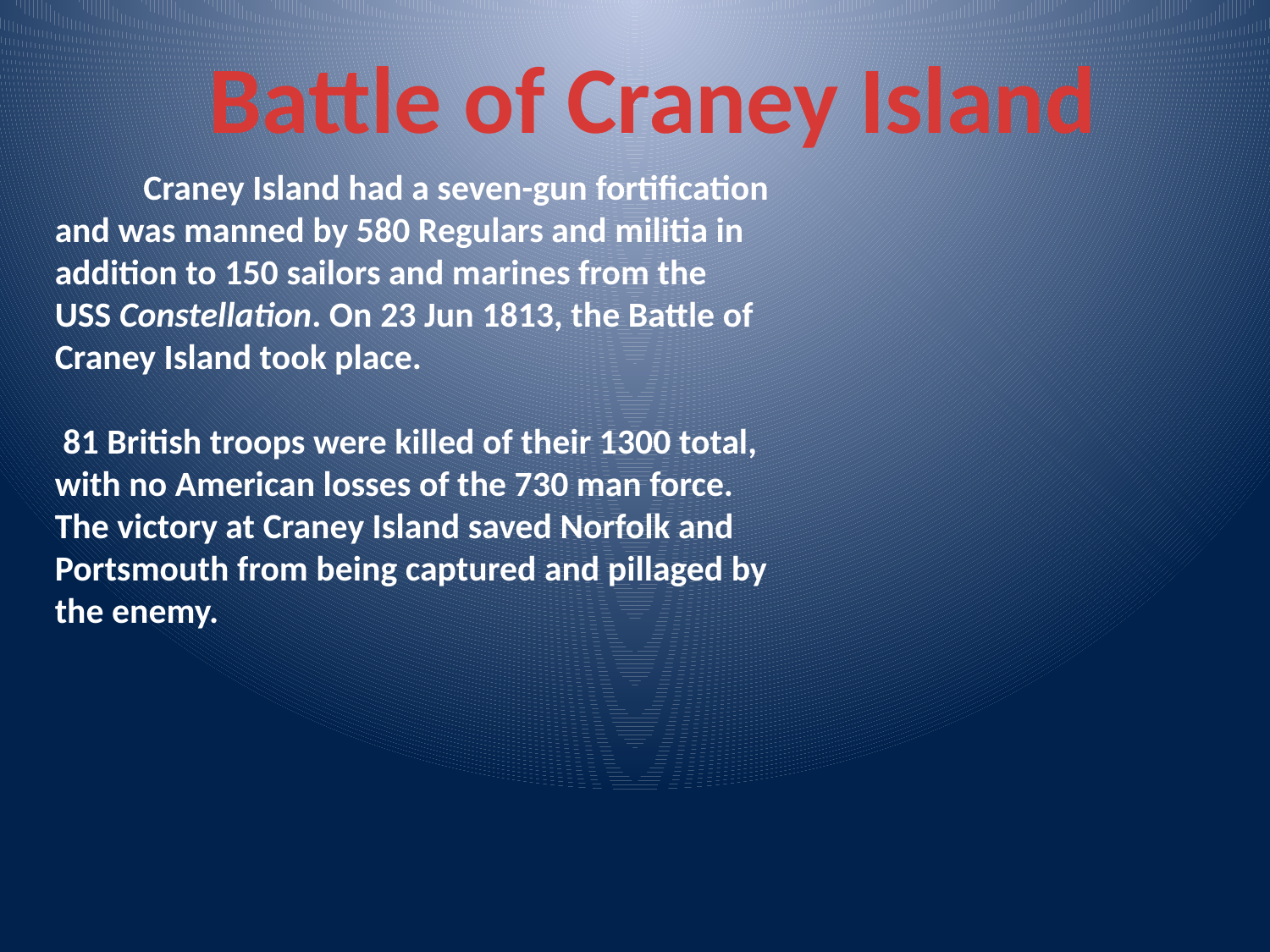

Battle of Craney Island
           Craney Island had a seven-gun fortification and was manned by 580 Regulars and militia in addition to 150 sailors and marines from the USS Constellation. On 23 Jun 1813, the Battle of Craney Island took place.

 81 British troops were killed of their 1300 total, with no American losses of the 730 man force. The victory at Craney Island saved Norfolk and Portsmouth from being captured and pillaged by the enemy.